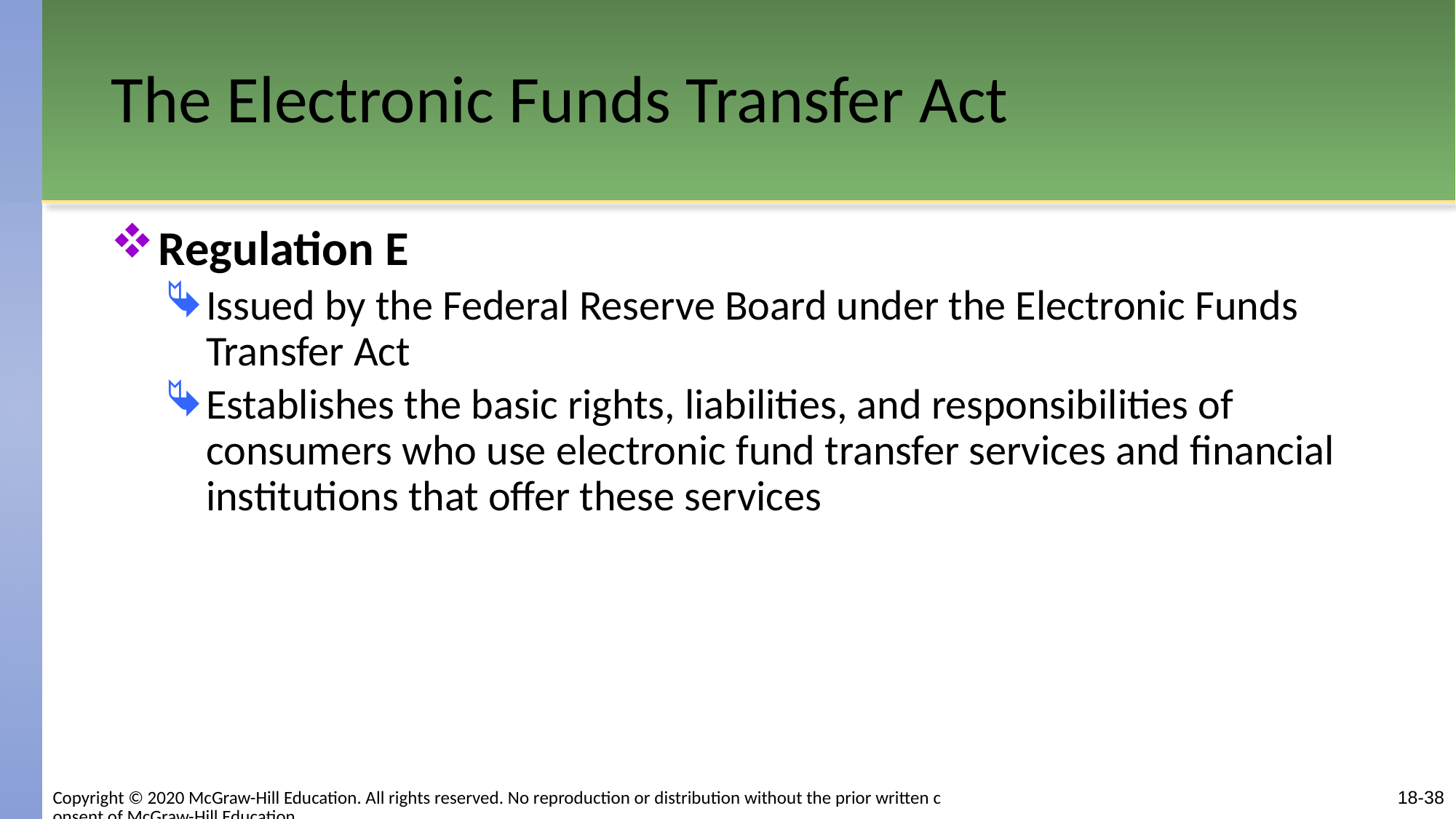

# The Electronic Funds Transfer Act
Regulation E
Issued by the Federal Reserve Board under the Electronic Funds Transfer Act
Establishes the basic rights, liabilities, and responsibilities of consumers who use electronic fund transfer services and financial institutions that offer these services
Copyright © 2020 McGraw-Hill Education. All rights reserved. No reproduction or distribution without the prior written consent of McGraw-Hill Education.
18-38